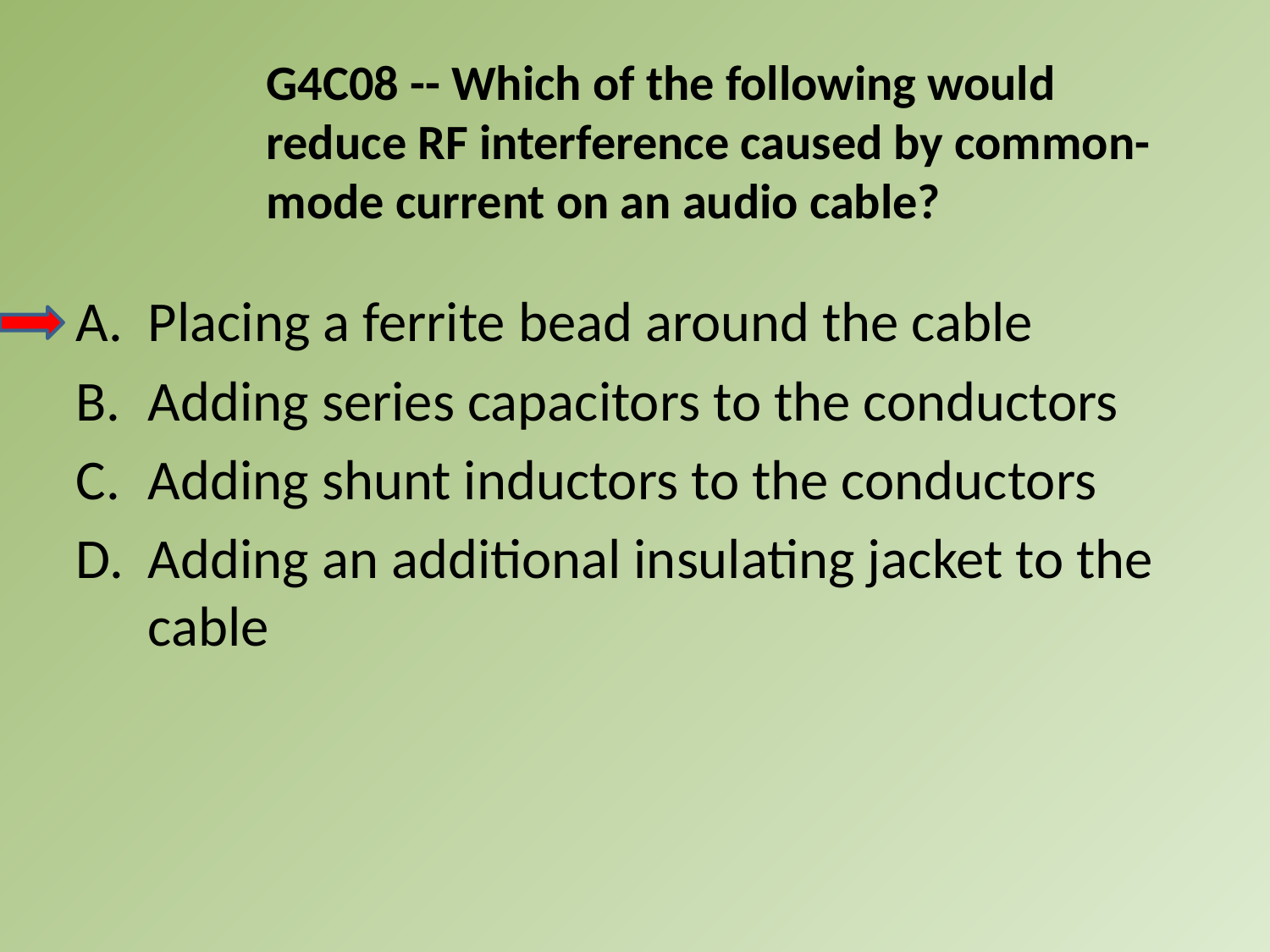

G4C08 -- Which of the following would reduce RF interference caused by common-mode current on an audio cable?
A.	Placing a ferrite bead around the cable
B.	Adding series capacitors to the conductors
C.	Adding shunt inductors to the conductors
D.	Adding an additional insulating jacket to the cable